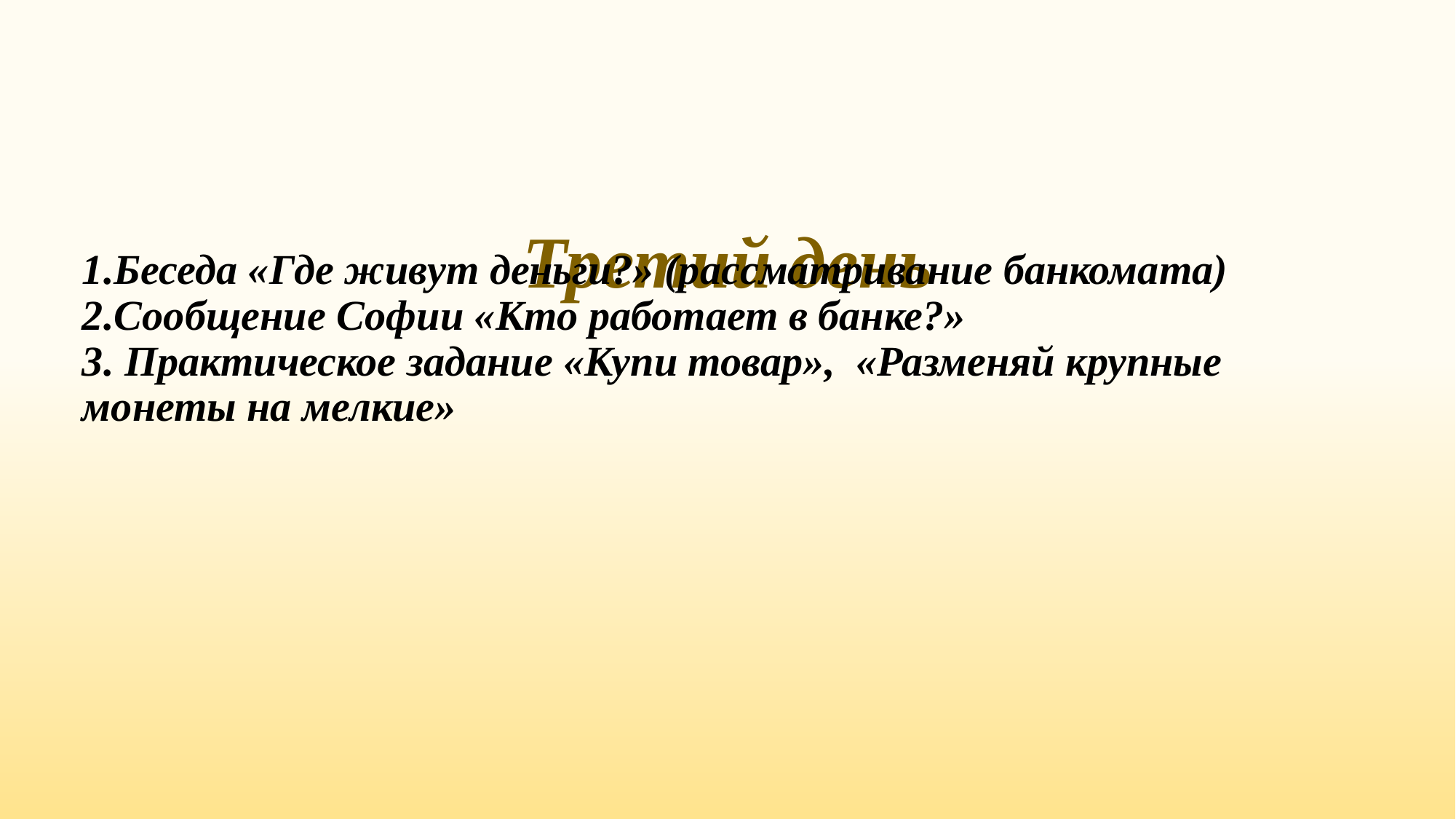

# Третий день
1.Беседа «Где живут деньги?» (рассматривание банкомата)
2.Сообщение Софии «Кто работает в банке?»
3. Практическое задание «Купи товар»,  «Разменяй крупные монеты на мелкие»